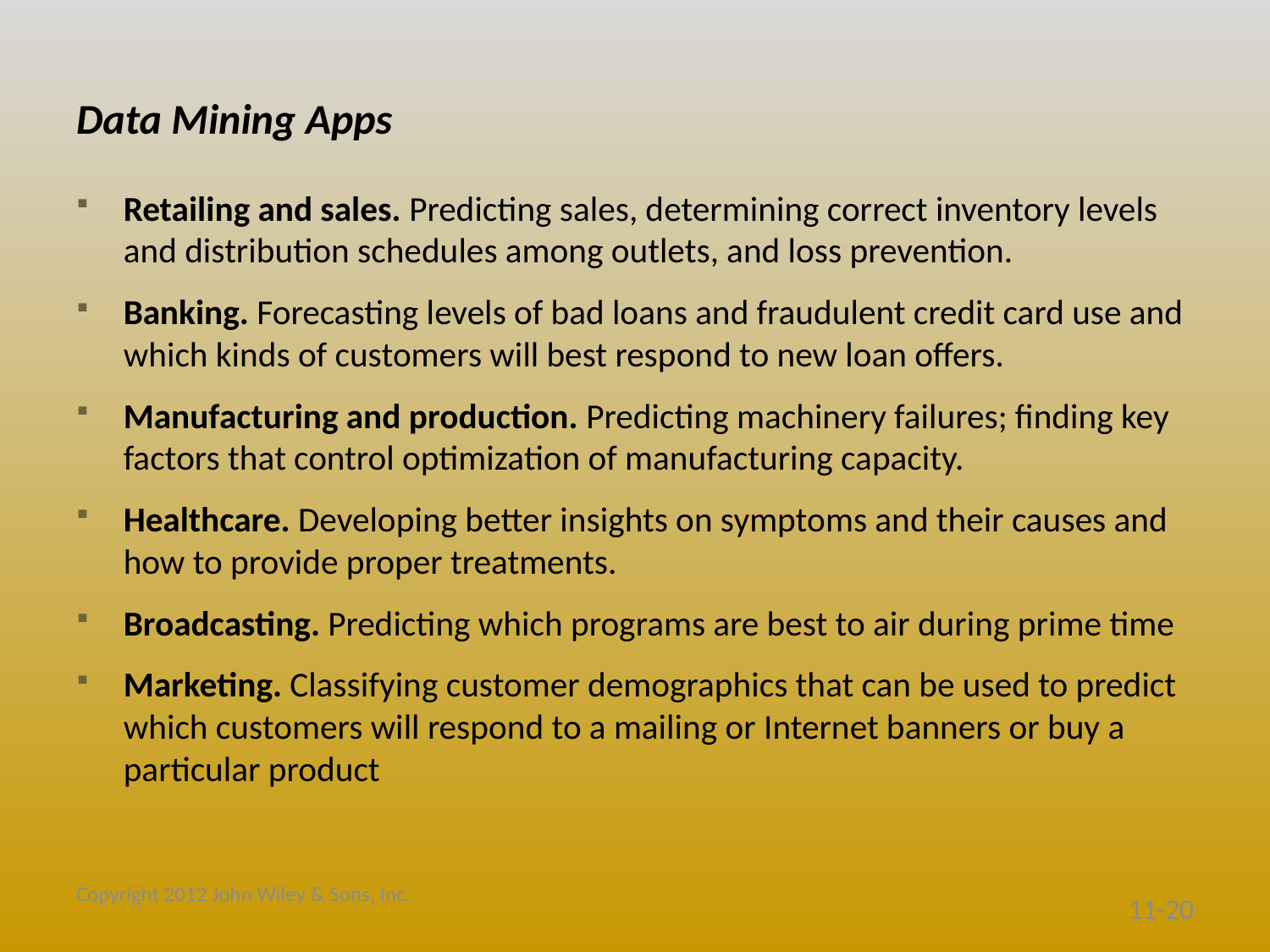

# Data Mining Apps
Retailing and sales. Predicting sales, determining correct inventory levels and distribution schedules among outlets, and loss prevention.
Banking. Forecasting levels of bad loans and fraudulent credit card use and which kinds of customers will best respond to new loan offers.
Manufacturing and production. Predicting machinery failures; finding key factors that control optimization of manufacturing capacity.
Healthcare. Developing better insights on symptoms and their causes and how to provide proper treatments.
Broadcasting. Predicting which programs are best to air during prime time
Marketing. Classifying customer demographics that can be used to predict which customers will respond to a mailing or Internet banners or buy a particular product
Copyright 2012 John Wiley & Sons, Inc.
11-20